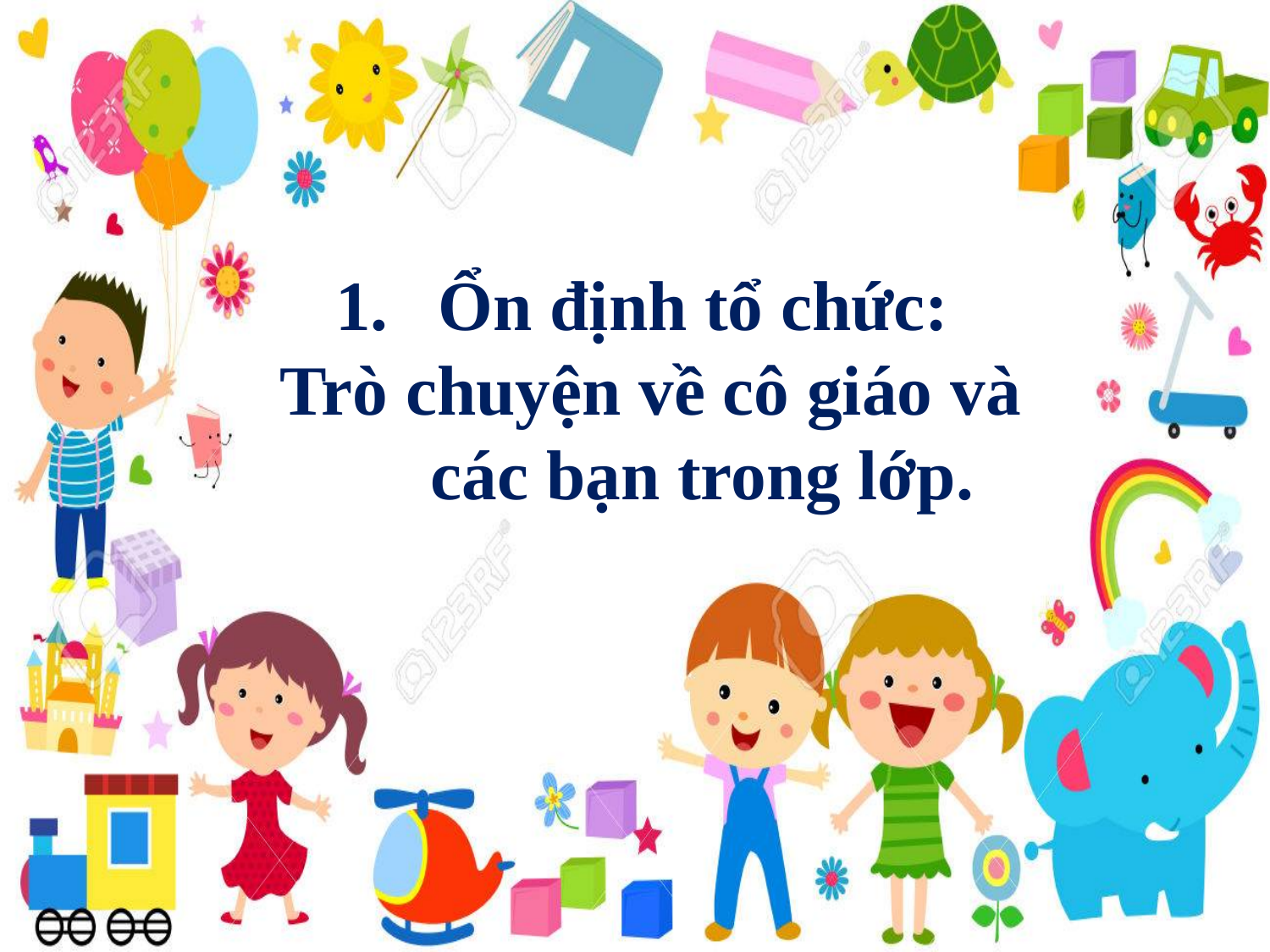

Ổn định tổ chức:
Trò chuyện về cô giáo và các bạn trong lớp.